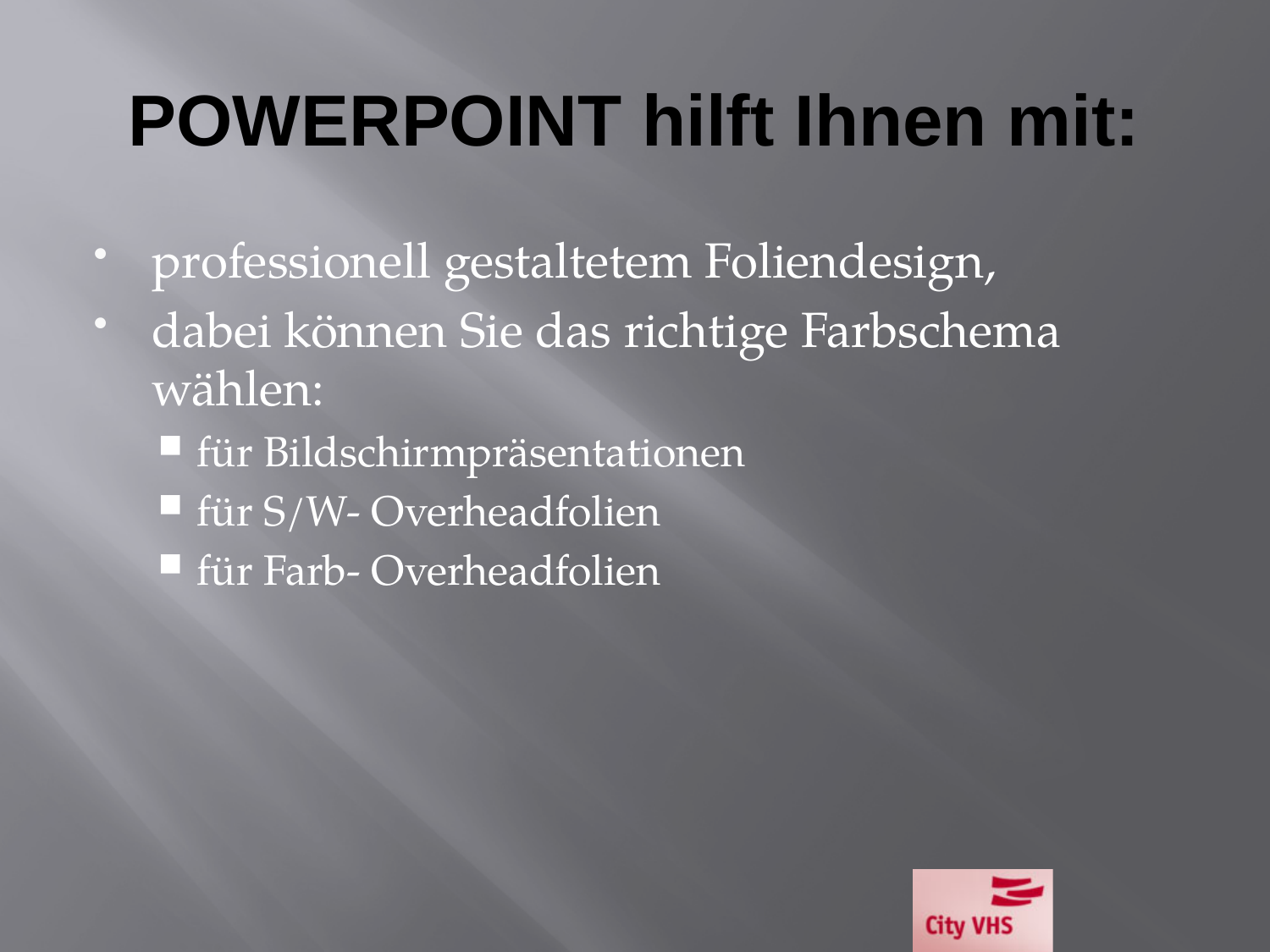

# POWERPOINT hilft Ihnen mit:
professionell gestaltetem Foliendesign,
dabei können Sie das richtige Farbschema wählen:
für Bildschirmpräsentationen
für S/W- Overheadfolien
für Farb- Overheadfolien